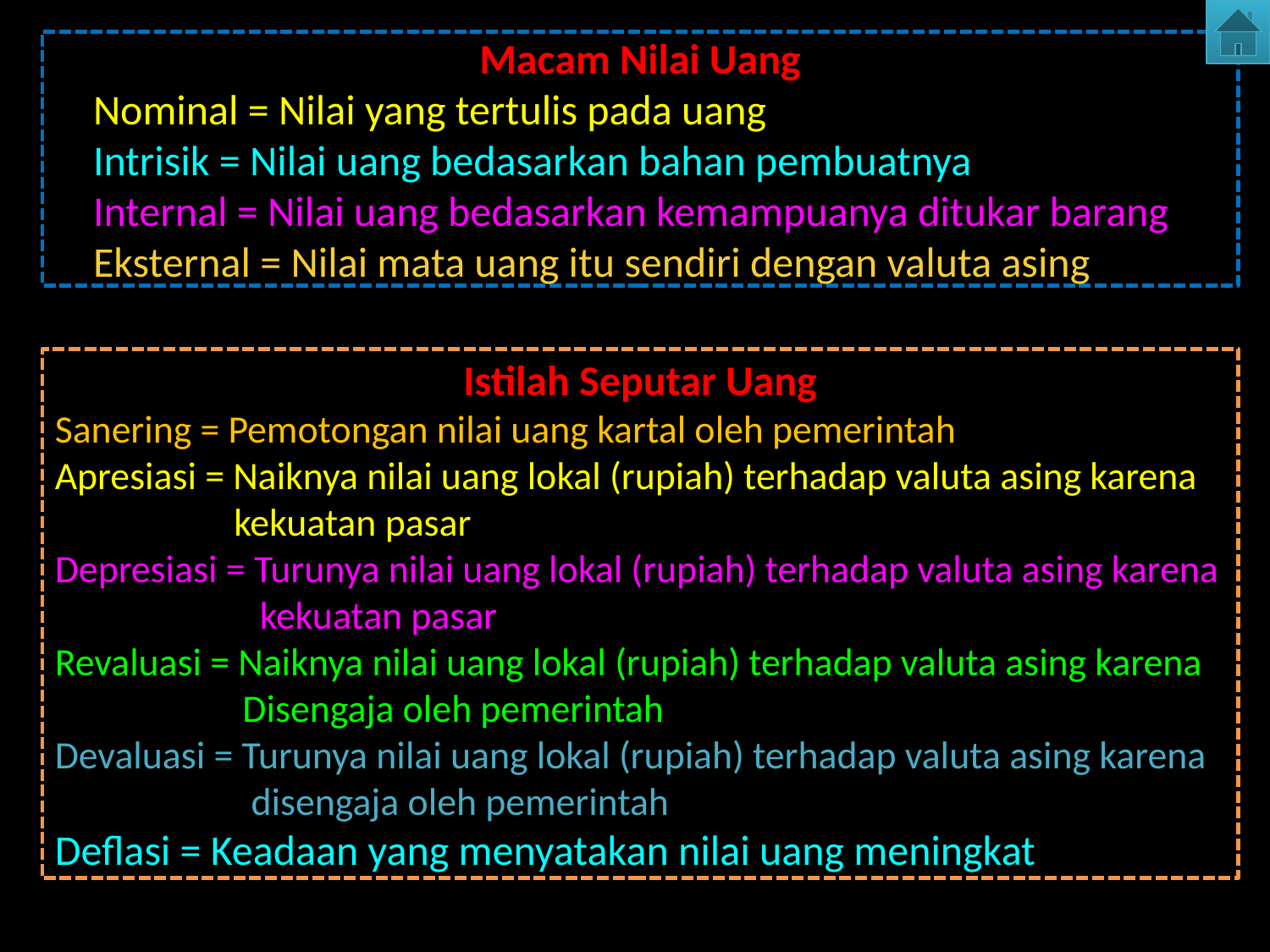

Macam Nilai Uang
Nominal = Nilai yang tertulis pada uang
Intrisik = Nilai uang bedasarkan bahan pembuatnya
Internal = Nilai uang bedasarkan kemampuanya ditukar barang
Eksternal = Nilai mata uang itu sendiri dengan valuta asing
Istilah Seputar Uang
Sanering = Pemotongan nilai uang kartal oleh pemerintah
Apresiasi = Naiknya nilai uang lokal (rupiah) terhadap valuta asing karena
	      kekuatan pasar
Depresiasi = Turunya nilai uang lokal (rupiah) terhadap valuta asing karena
	         kekuatan pasar
Revaluasi = Naiknya nilai uang lokal (rupiah) terhadap valuta asing karena
	       Disengaja oleh pemerintah
Devaluasi = Turunya nilai uang lokal (rupiah) terhadap valuta asing karena
	        disengaja oleh pemerintah
Deflasi = Keadaan yang menyatakan nilai uang meningkat